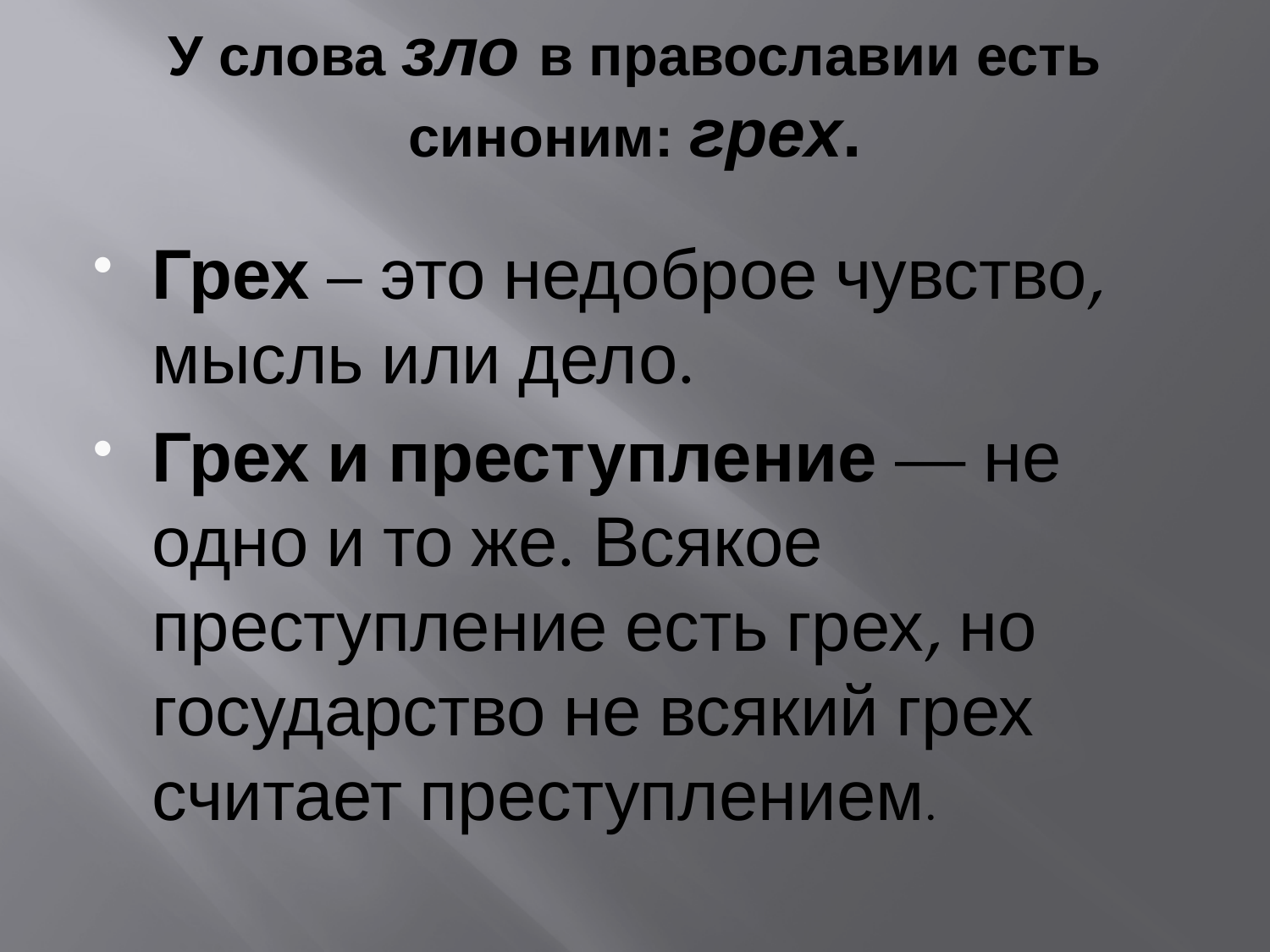

# У слова зло в православии есть синоним: грех.
Грех – это недоброе чувство, мысль или дело.
Грех и преступление — не одно и то же. Всякое преступление есть грех, но государство не всякий грех считает преступлением.